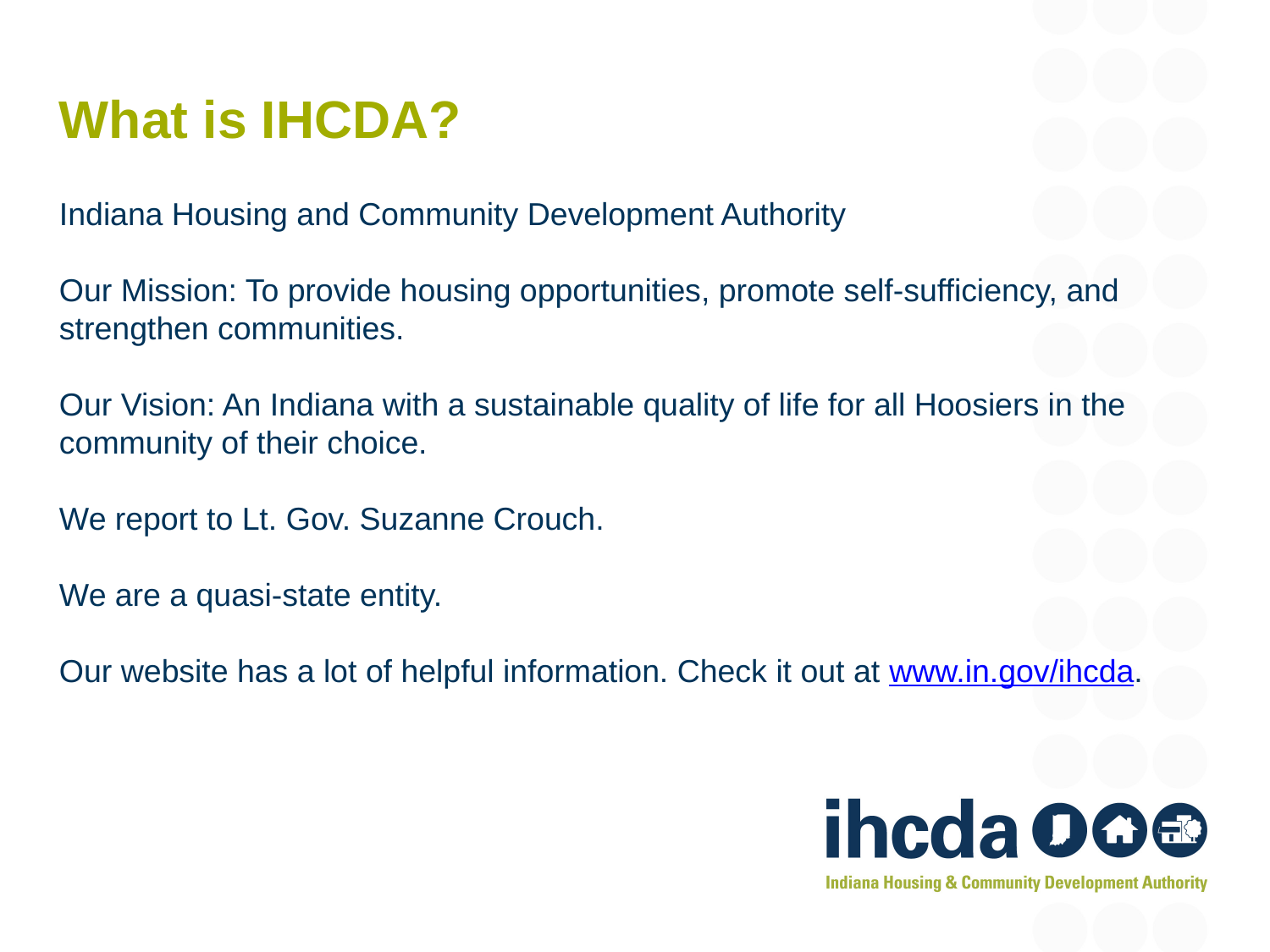

# What is IHCDA?
Indiana Housing and Community Development Authority

Our Mission: To provide housing opportunities, promote self-sufficiency, and strengthen communities.

Our Vision: An Indiana with a sustainable quality of life for all Hoosiers in the community of their choice.

We report to Lt. Gov. Suzanne Crouch.

We are a quasi-state entity.

Our website has a lot of helpful information. Check it out at www.in.gov/ihcda.